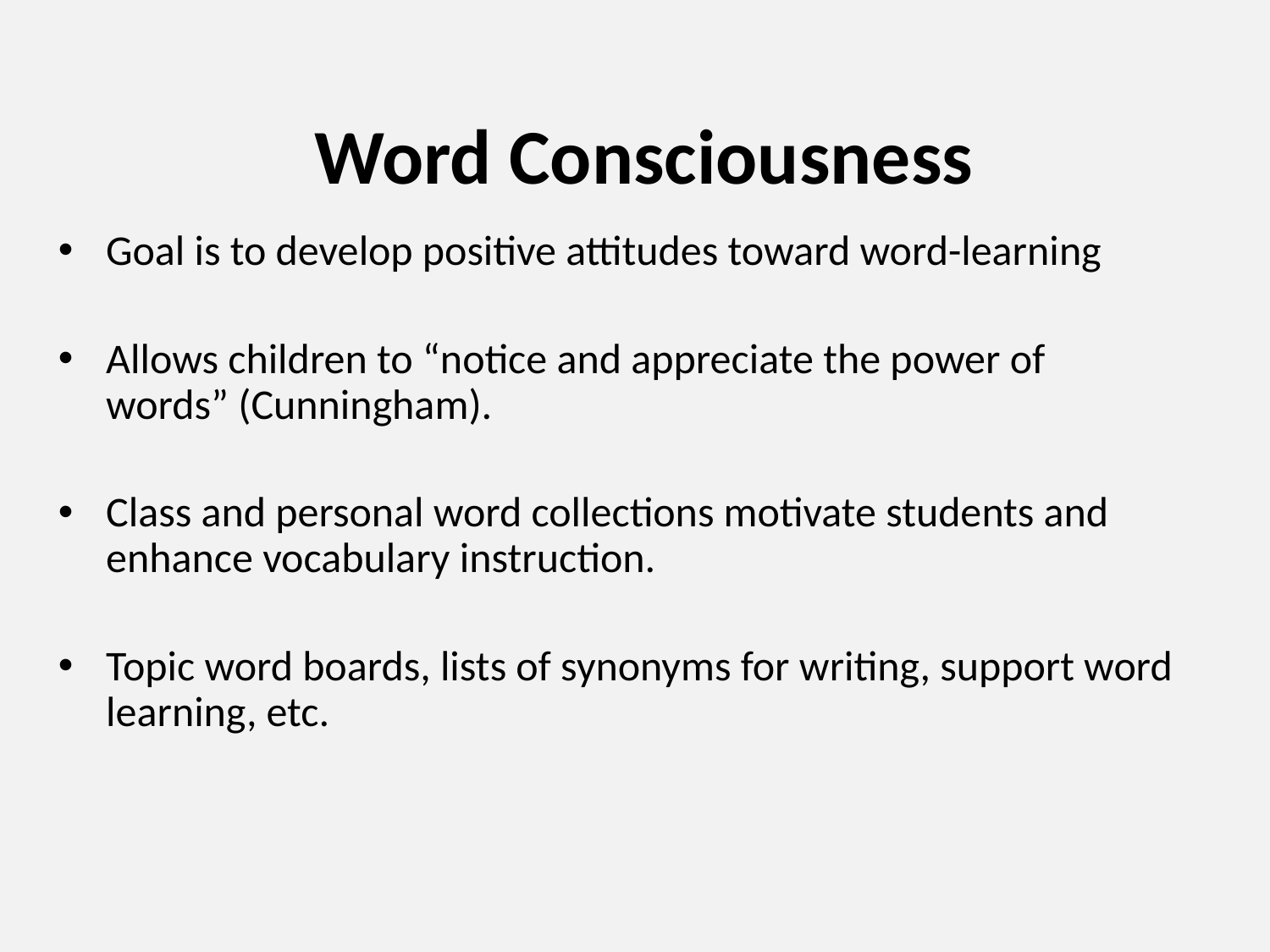

# Word Consciousness
Goal is to develop positive attitudes toward word-learning

Allows children to “notice and appreciate the power of words” (Cunningham).

Class and personal word collections motivate students and enhance vocabulary instruction.

Topic word boards, lists of synonyms for writing, support word learning, etc.